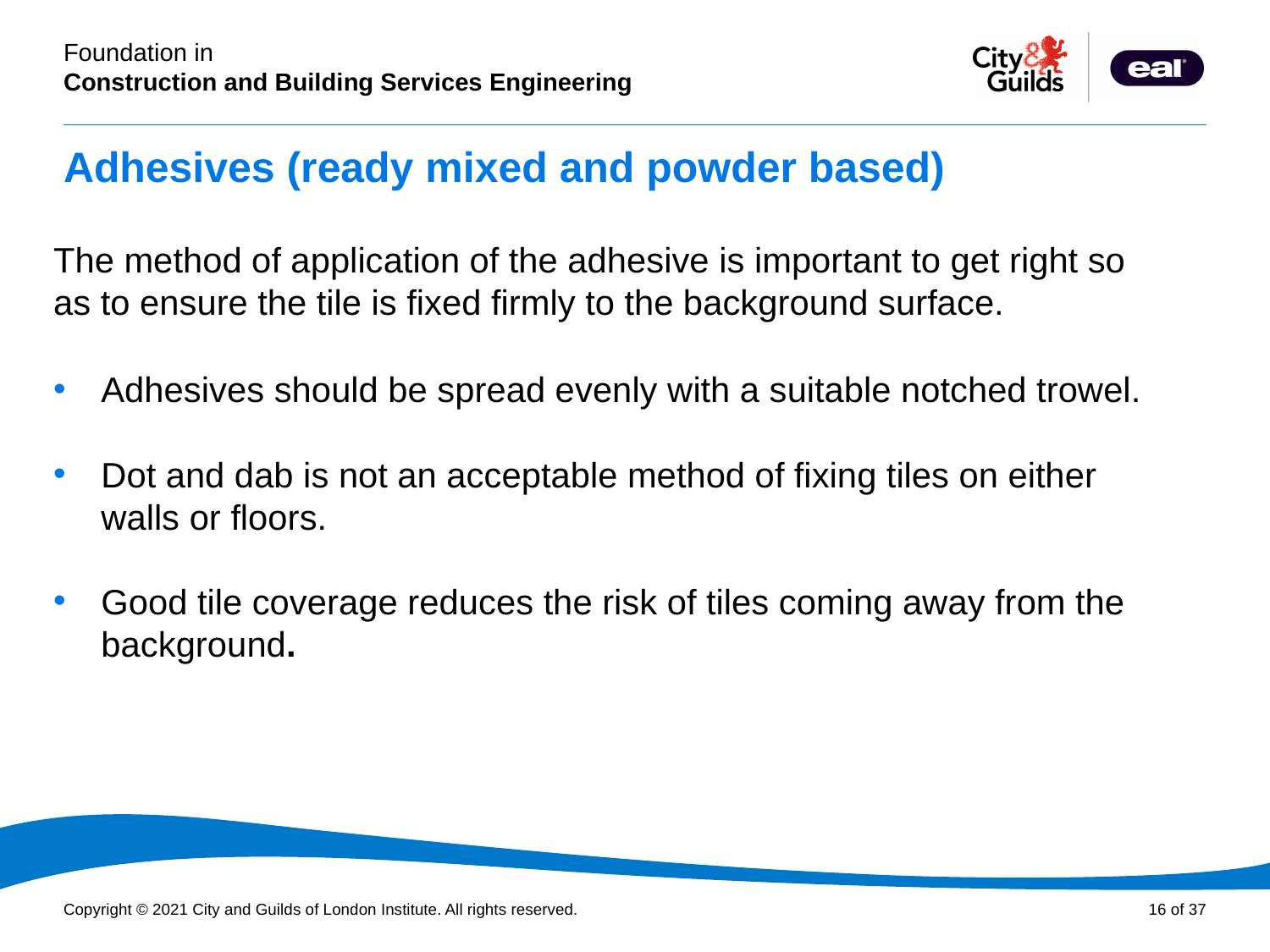

# Adhesives (ready mixed and powder based)
The method of application of the adhesive is important to get right so as to ensure the tile is fixed firmly to the background surface.

Adhesives should be spread evenly with a suitable notched trowel.

Dot and dab is not an acceptable method of fixing tiles on either walls or floors.

Good tile coverage reduces the risk of tiles coming away from the background.